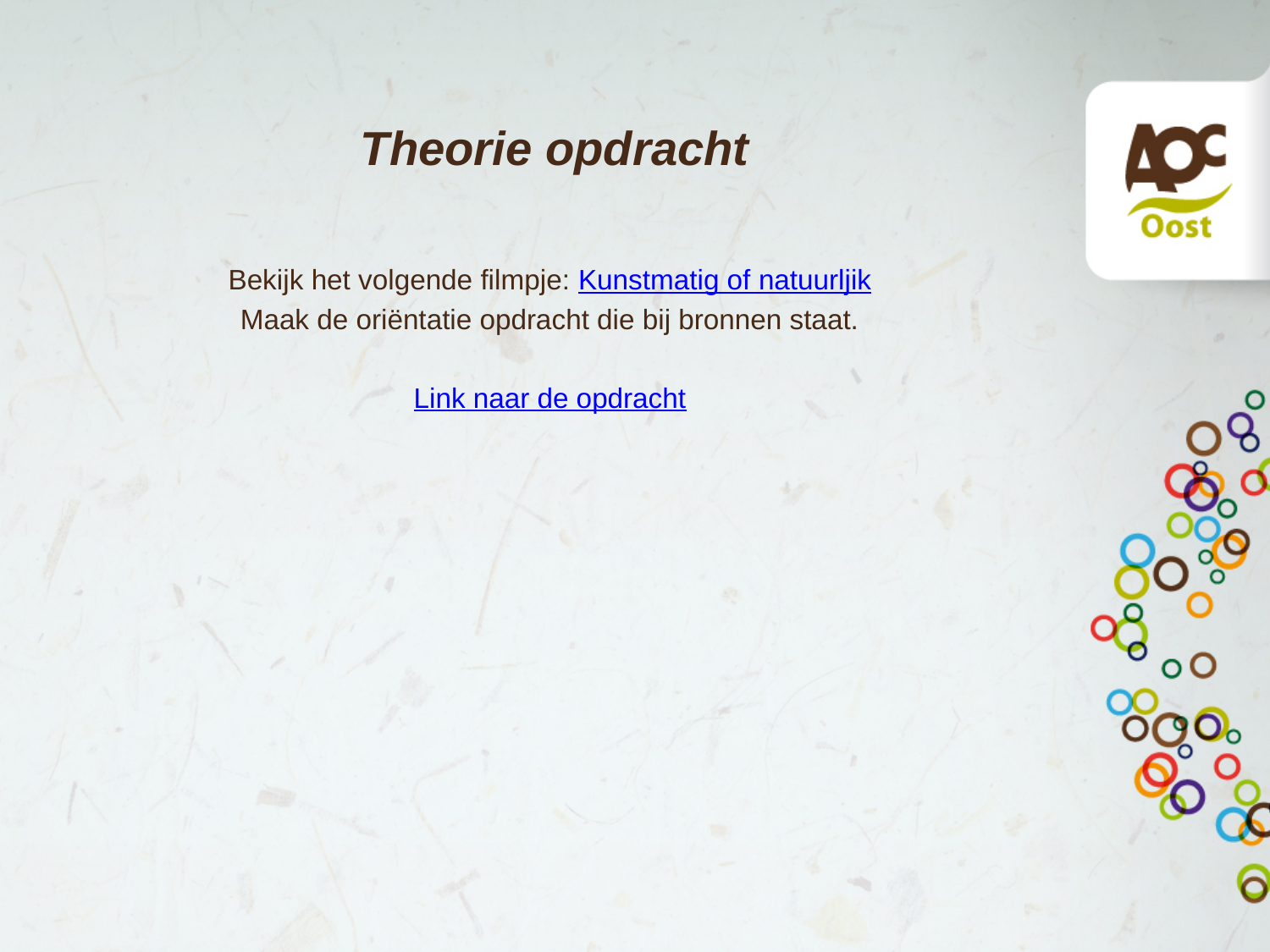

# Theorie opdracht

Bekijk het volgende filmpje: Kunstmatig of natuurljik
Maak de oriëntatie opdracht die bij bronnen staat.

Link naar de opdracht